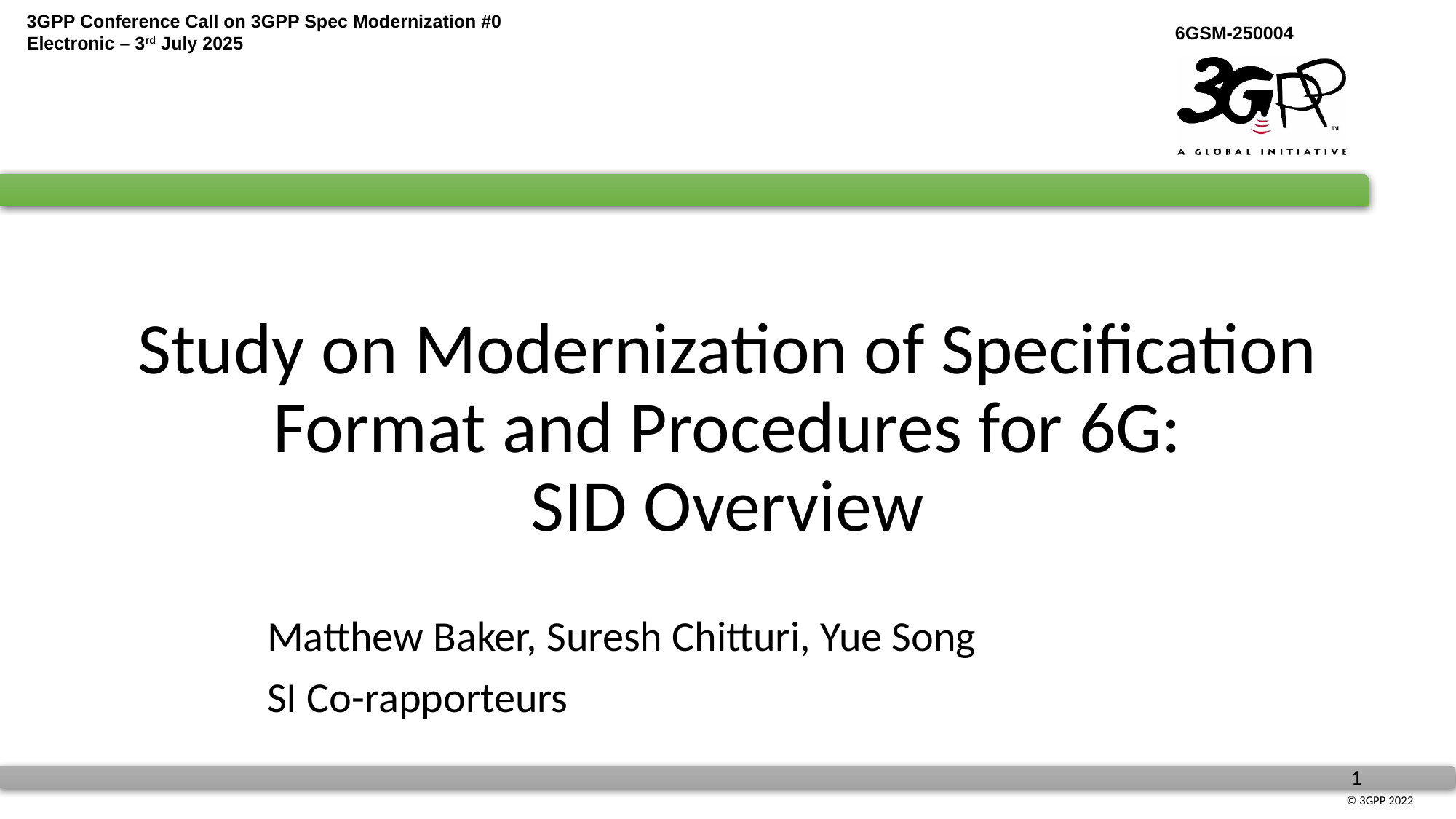

# Study on Modernization of Specification Format and Procedures for 6G: SID Overview
Matthew Baker, Suresh Chitturi, Yue Song
SI Co-rapporteurs